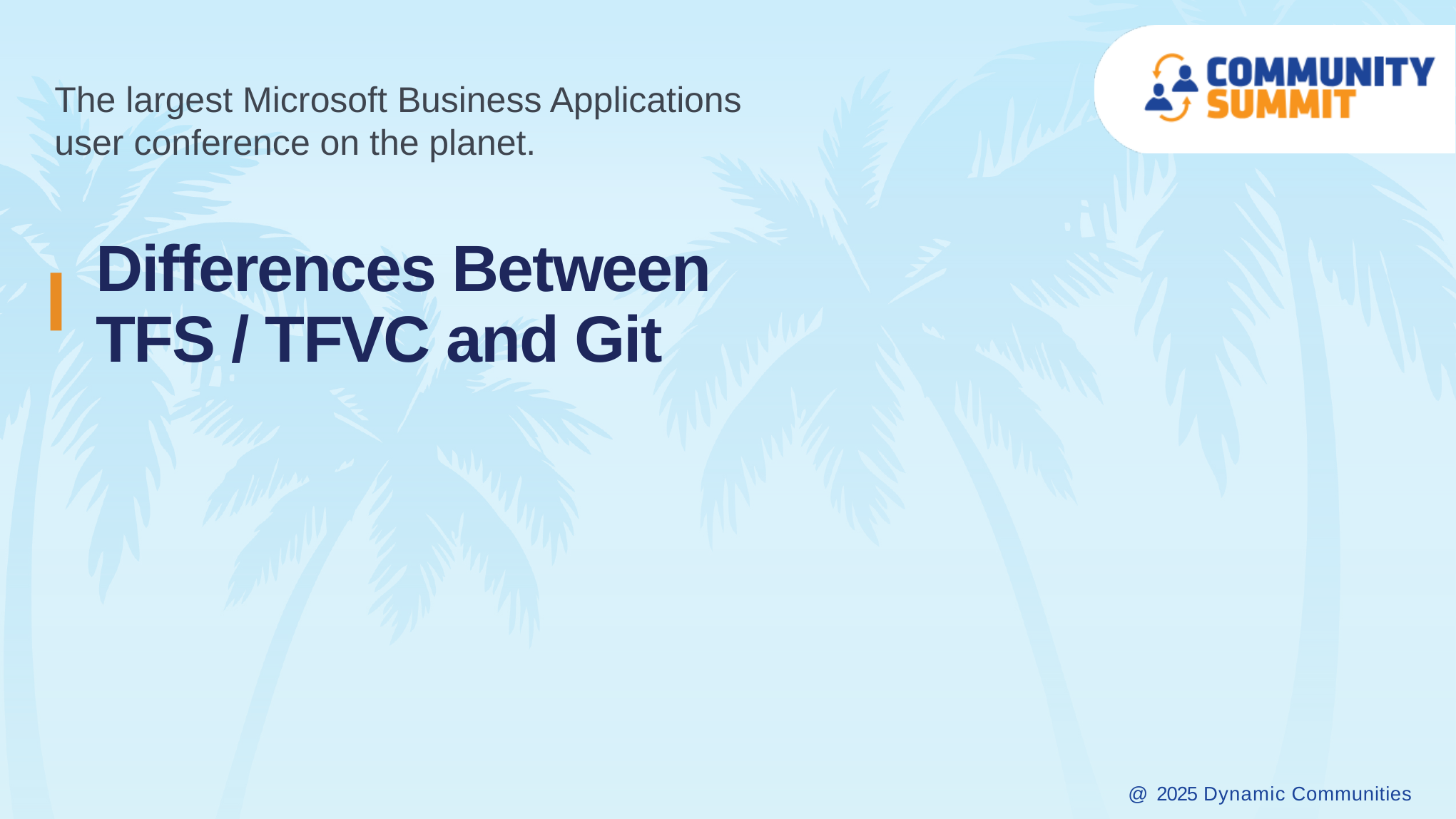

# Differences Between TFS / TFVC and Git